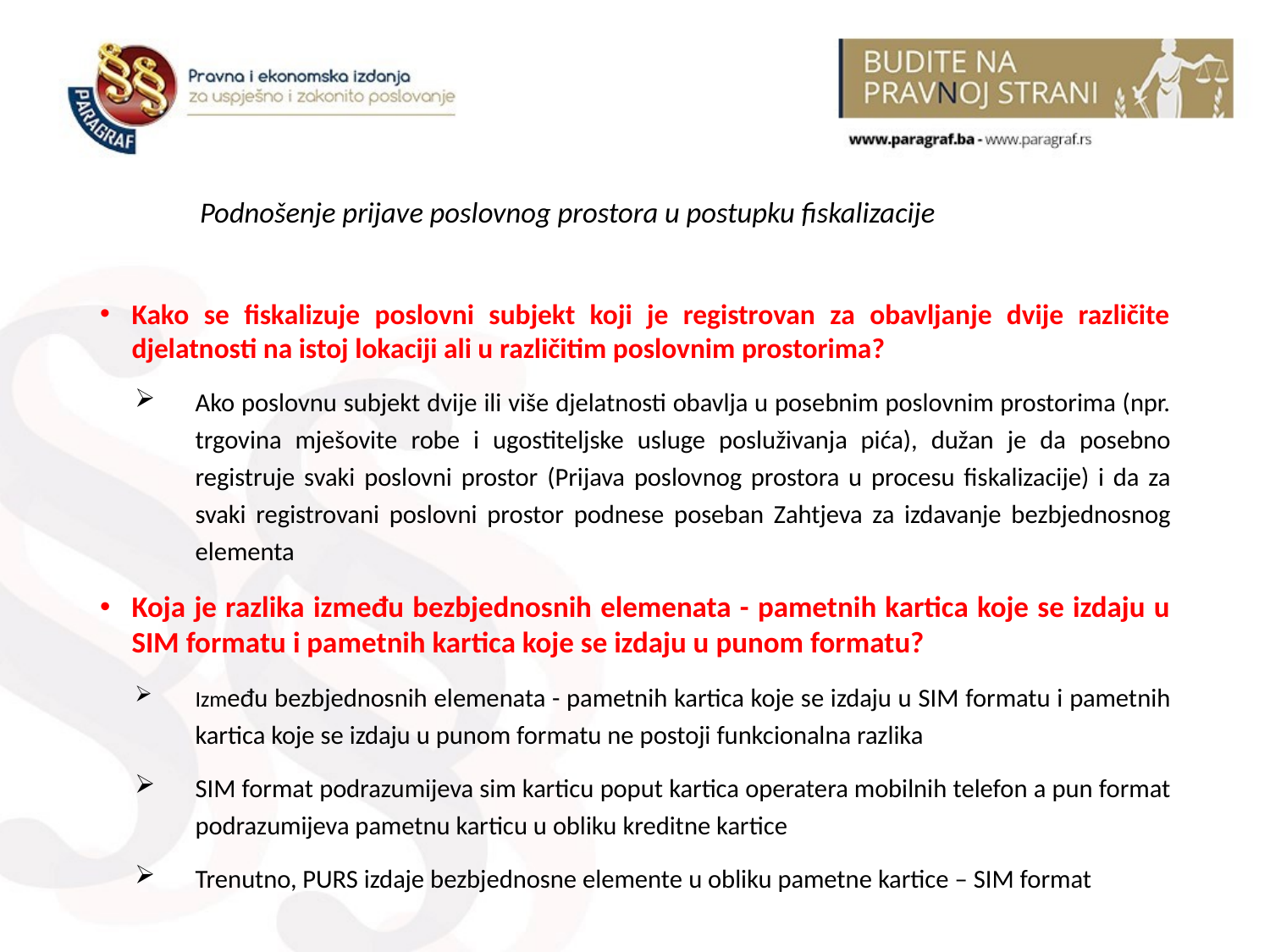

# Podnošenje prijave poslovnog prostora u postupku fiskalizacije

Kako se fiskalizuje poslovni subjekt koji je registrovan za obavljanje dvije različite djelatnosti na istoj lokaciji ali u različitim poslovnim prostorima?
Ako poslovnu subjekt dvije ili više djelatnosti obavlja u posebnim poslovnim prostorima (npr. trgovina mješovite robe i ugostiteljske usluge posluživanja pića), dužan je da posebno registruje svaki poslovni prostor (Prijava poslovnog prostora u procesu fiskalizacije) i da za svaki registrovani poslovni prostor podnese poseban Zahtjeva za izdavanje bezbjednosnog elementa
Koja je razlika između bezbjednosnih elemenata - pametnih kartica koje se izdaju u SIM formatu i pametnih kartica koje se izdaju u punom formatu?
Između bezbjednosnih elemenata - pametnih kartica koje se izdaju u SIM formatu i pametnih kartica koje se izdaju u punom formatu ne postoji funkcionalna razlika
SIM format podrazumijeva sim karticu poput kartica operatera mobilnih telefon a pun format podrazumijeva pametnu karticu u obliku kreditne kartice
Trenutno, PURS izdaje bezbjednosne elemente u obliku pametne kartice – SIM format